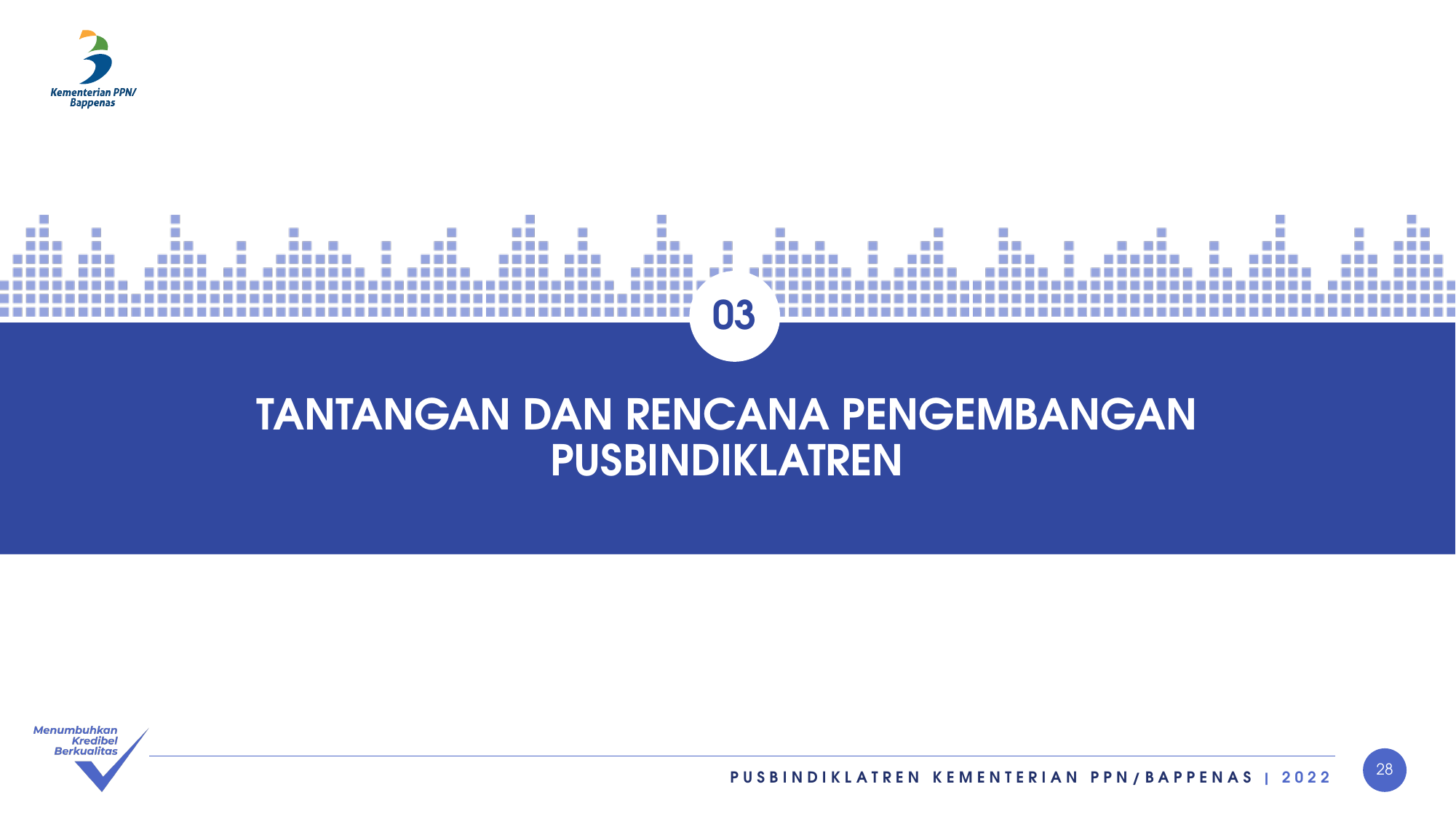

03
TANTANGAN DAN RENCANA PENGEMBANGAN PUSBINDIKLATREN
28